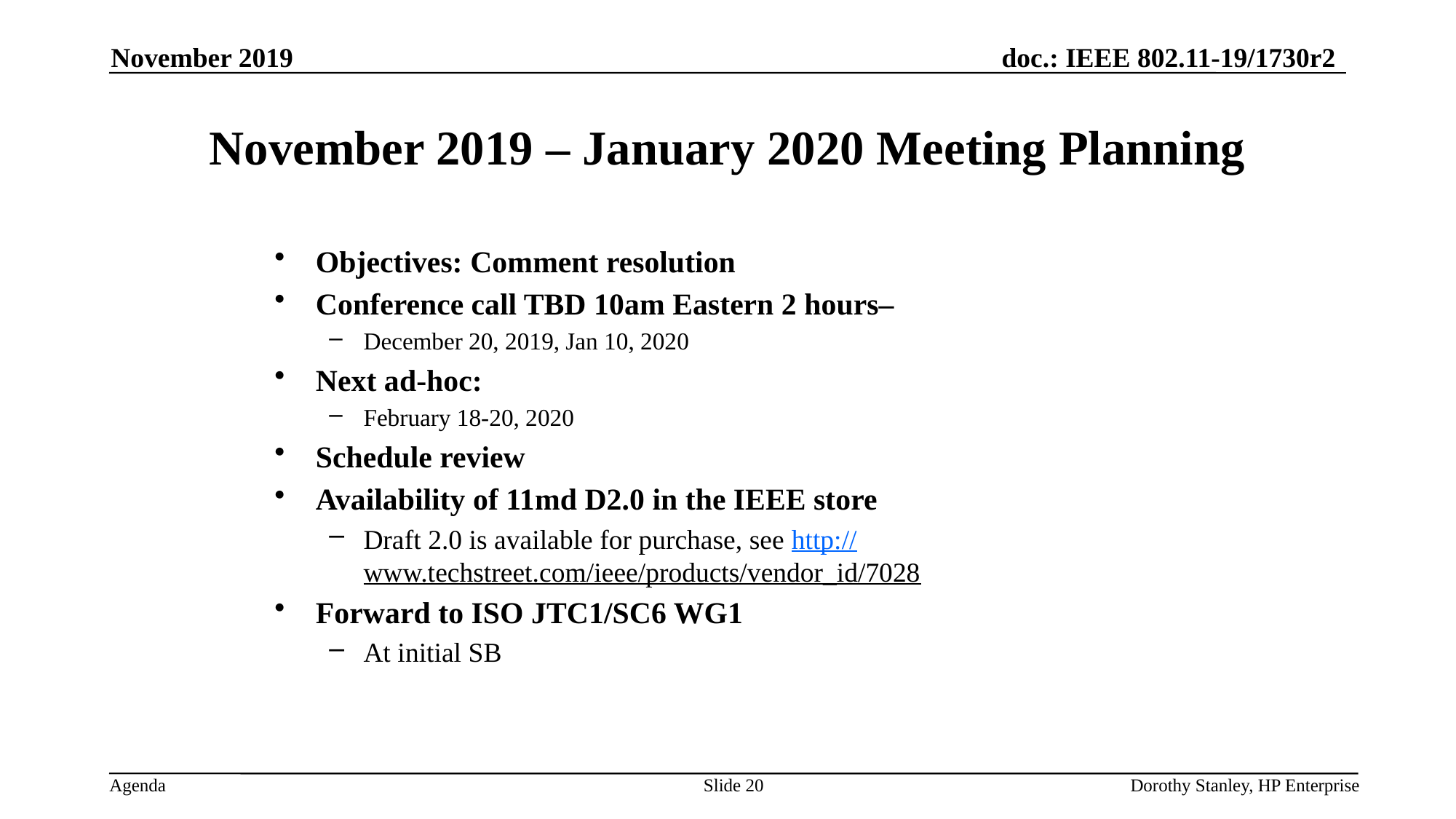

November 2019
# November 2019 – January 2020 Meeting Planning
Objectives: Comment resolution
Conference call TBD 10am Eastern 2 hours–
December 20, 2019, Jan 10, 2020
Next ad-hoc:
February 18-20, 2020
Schedule review
Availability of 11md D2.0 in the IEEE store
Draft 2.0 is available for purchase, see http://www.techstreet.com/ieee/products/vendor_id/7028
Forward to ISO JTC1/SC6 WG1
At initial SB
Slide 20
Dorothy Stanley, HP Enterprise